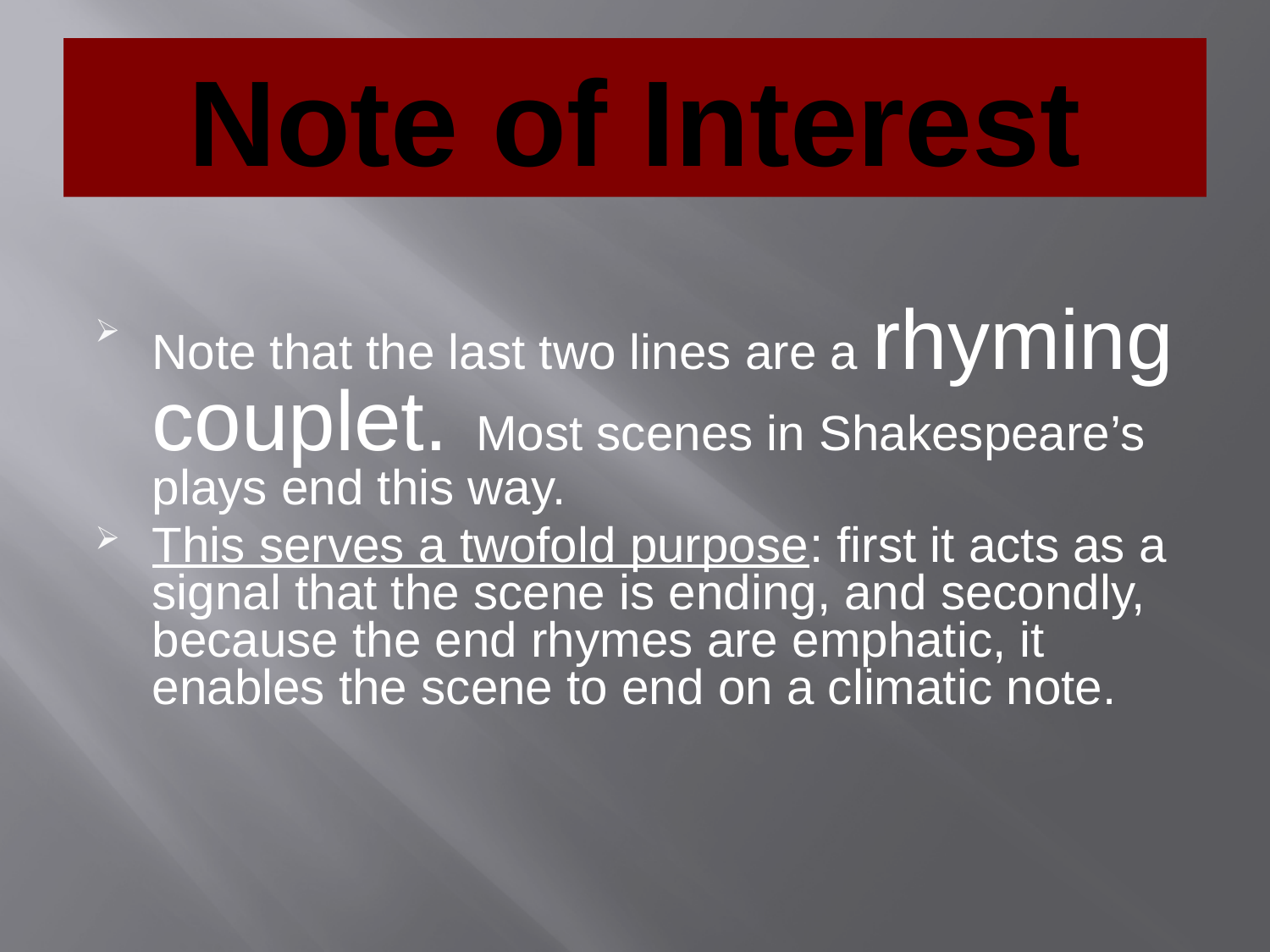

# Note of Interest

Note that the last two lines are a rhyming couplet.  Most scenes in Shakespeare’s plays end this way.
This serves a twofold purpose: first it acts as a signal that the scene is ending, and secondly, because the end rhymes are emphatic, it enables the scene to end on a climatic note.